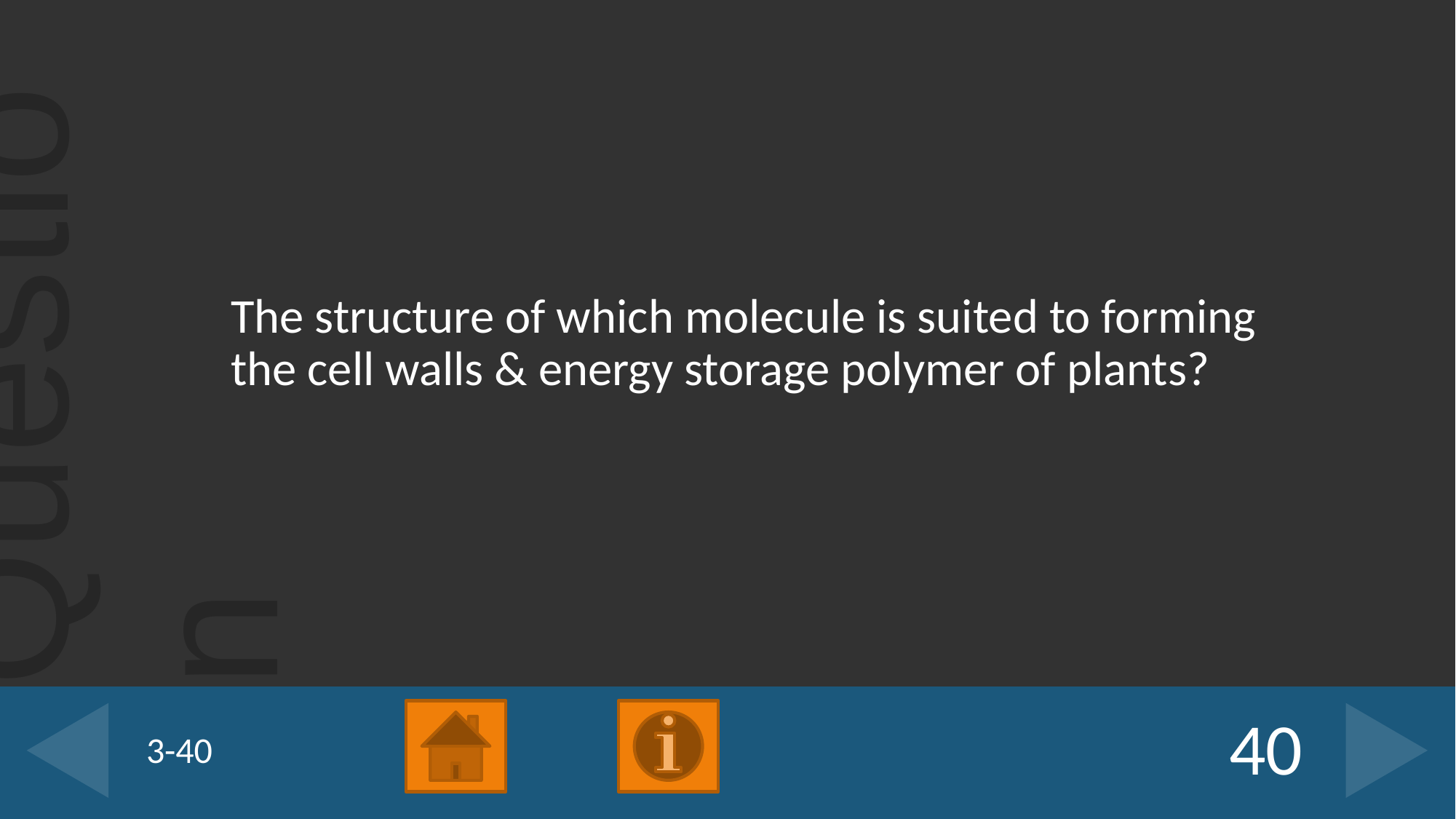

The structure of which molecule is suited to forming the cell walls & energy storage polymer of plants?

# 3-40
40